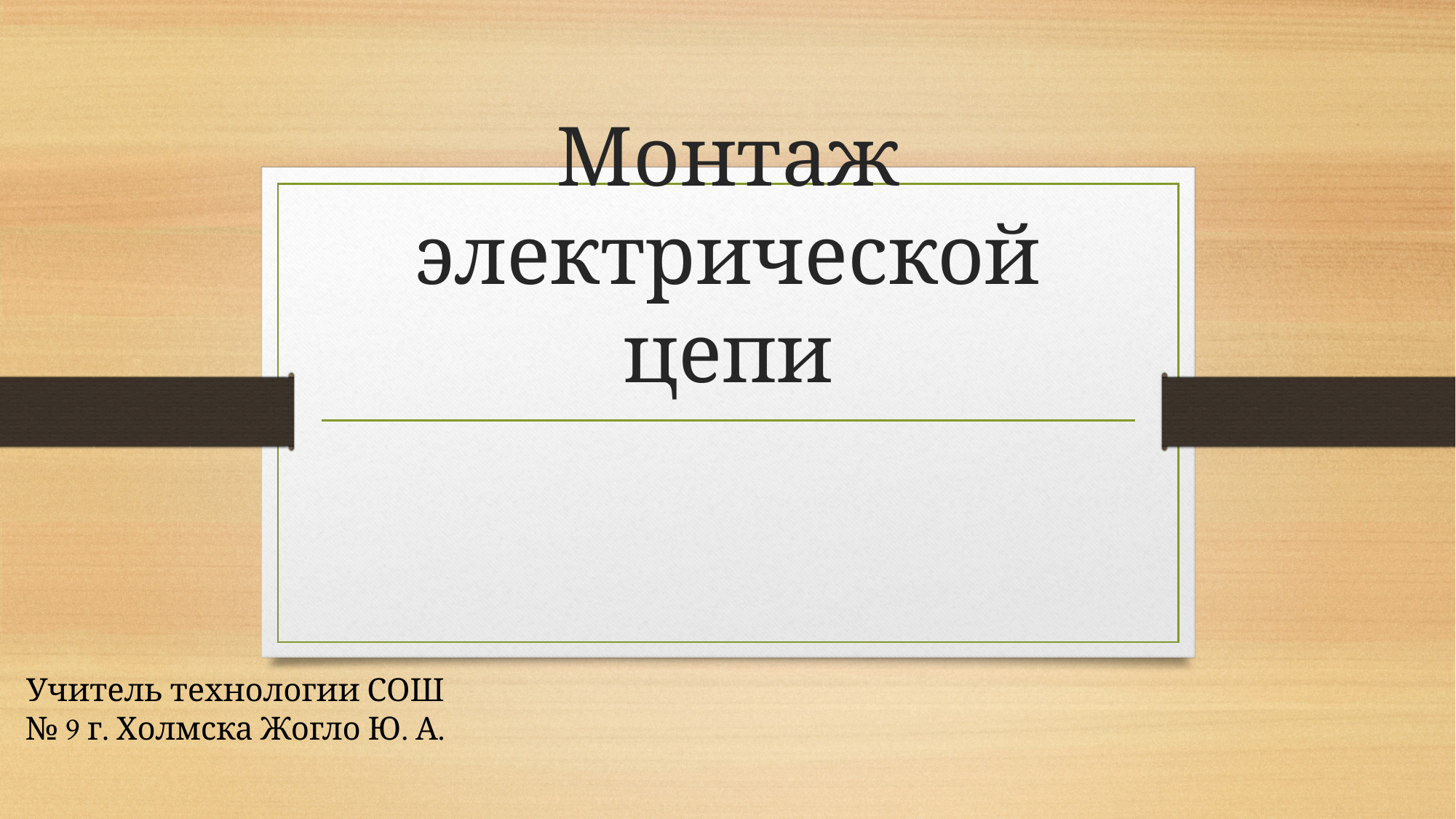

# Монтаж электрической цепи
Учитель технологии СОШ № 9 г. Холмска Жогло Ю. А.